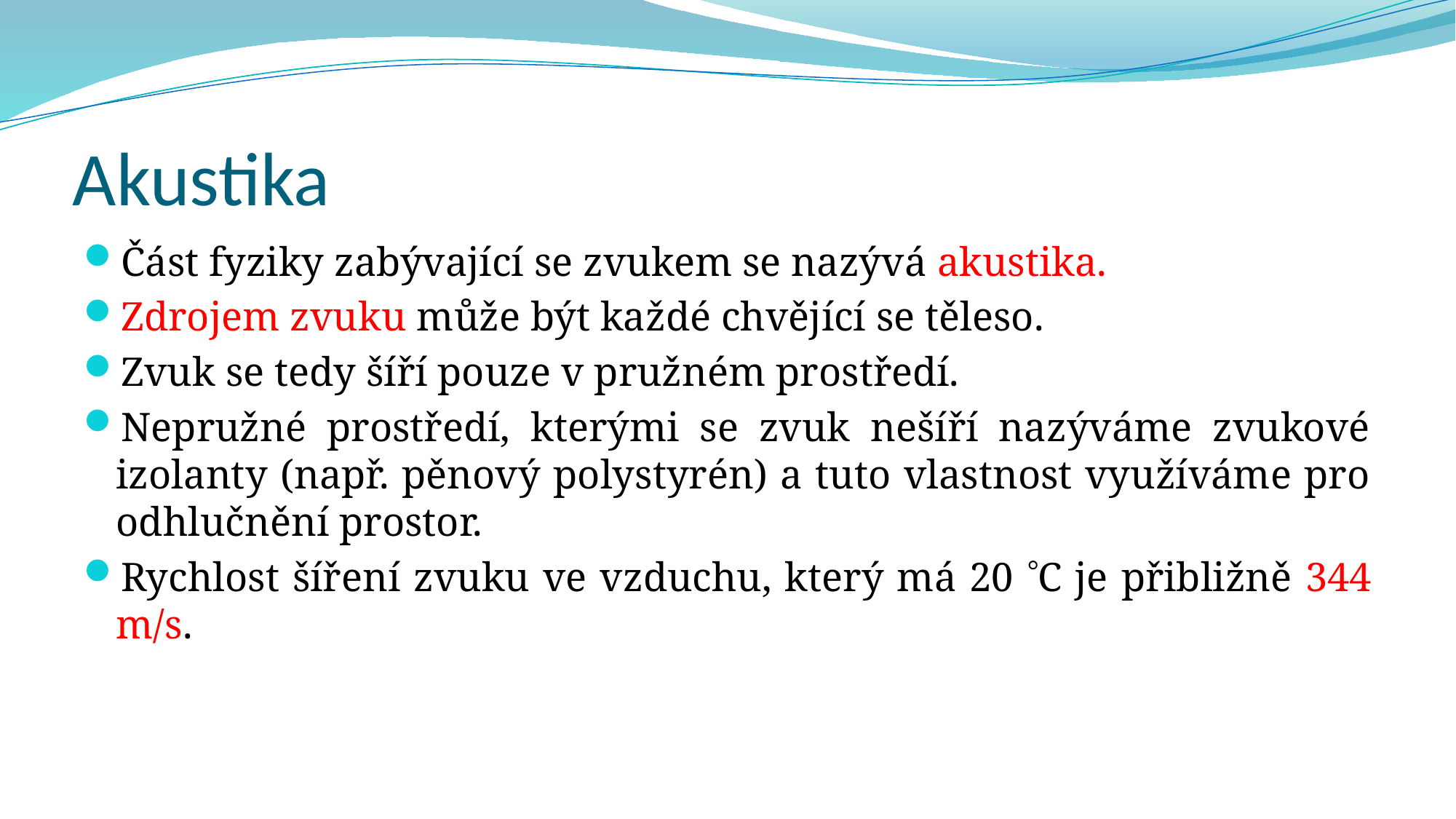

# Akustika
Část fyziky zabývající se zvukem se nazývá akustika.
Zdrojem zvuku může být každé chvějící se těleso.
Zvuk se tedy šíří pouze v pružném prostředí.
Nepružné prostředí, kterými se zvuk nešíří nazýváme zvukové izolanty (např. pěnový polystyrén) a tuto vlastnost využíváme pro odhlučnění prostor.
Rychlost šíření zvuku ve vzduchu, který má 20 °C je přibližně 344 m/s.